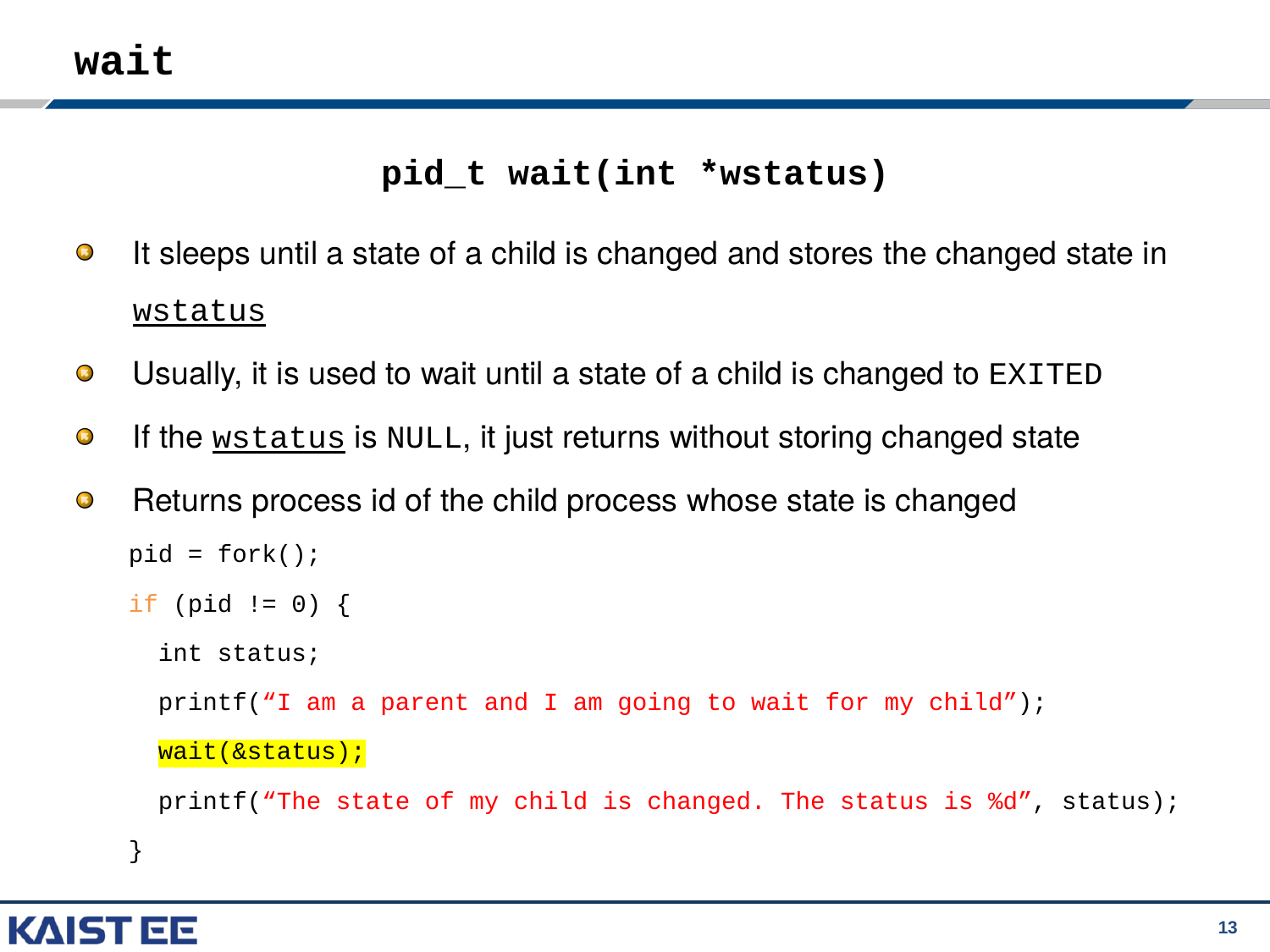

# wait
pid_t wait(int *wstatus)
It sleeps until a state of a child is changed and stores the changed state in wstatus
Usually, it is used to wait until a state of a child is changed to EXITED
If the wstatus is NULL, it just returns without storing changed state
Returns process id of the child process whose state is changed
pid = fork();
if (pid != 0) {
  int status;
  printf(“I am a parent and I am going to wait for my child”);
  wait(&status);
  printf(“The state of my child is changed. The status is %d”, status);
}